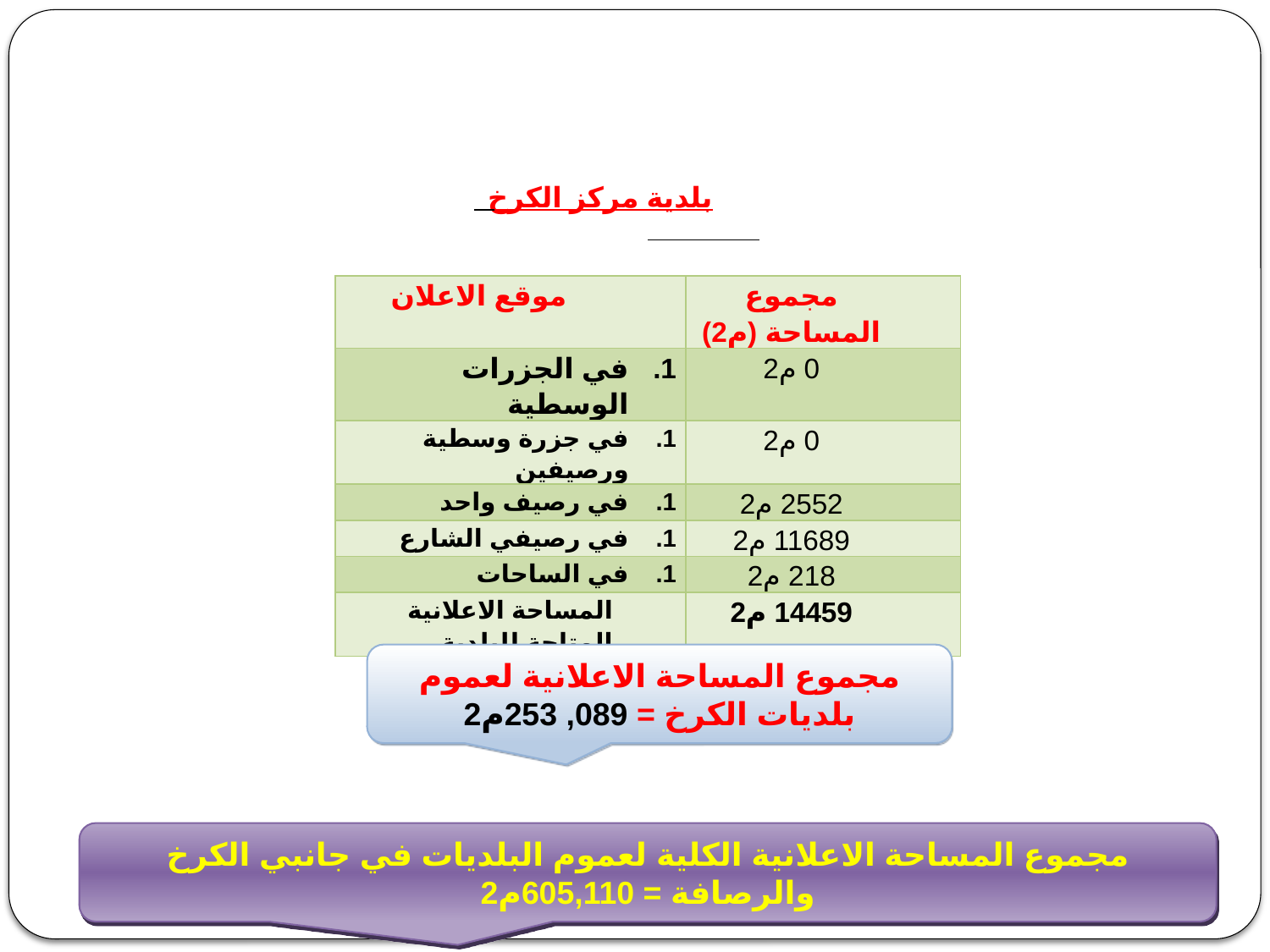

بلدية مركز الكرخ
| موقع الاعلان | مجموع المساحة (م2) |
| --- | --- |
| في الجزرات الوسطية | 0 م2 |
| في جزرة وسطية ورصيفين | 0 م2 |
| في رصيف واحد | 2552 م2 |
| في رصيفي الشارع | 11689 م2 |
| في الساحات | 218 م2 |
| المساحة الاعلانية المتاحة للبلدية | 14459 م2 |
مجموع المساحة الاعلانية لعموم بلديات الكرخ = 089, 253م2
مجموع المساحة الاعلانية الكلية لعموم البلديات في جانبي الكرخ والرصافة = 605,110م2